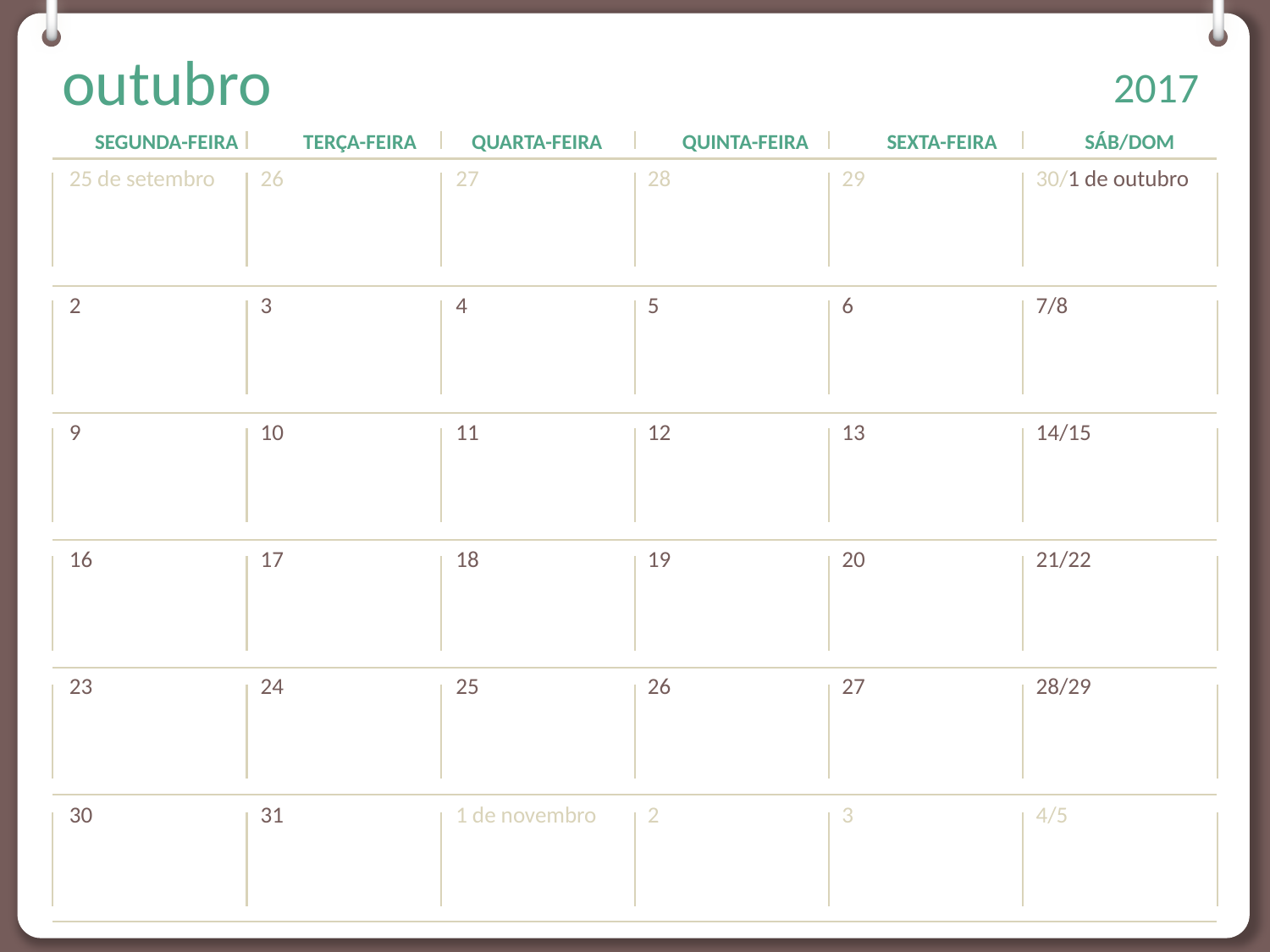

09.30 – 10.30  - EB1/PE Ladeira

FERIADO
17.00 – 18.00  - EB1/PE Campanário

17.00 – 18.00  - EB1/PE Campanário

16.30 – 18.30  - EB1/PE Ladeira

09.00 – 11.00 – EB1/PE Ribeira Brava

17.00 – 18.00  - EB1/PE Campanário

10.30 – 12.30 – EB1/PE Caniçal

14.15 – 16.15  - EB1/PE Seara Velha

09.30 – 13.00  - EB1/PE São Filipe

10.30 – 12.30 – EB1/PE Fonte da Rocha

09.00 – 11.00 – EB1/PE Ribeira Brava

12.00 – 14.00  - EB1/PE Machico

16.00 – 18.00 – EB1/PE Fonte da Rocha

09.30 – 10.30  - EB1/PE Ladeira

16.30 – 18.00  - EB1/PE Ladeira